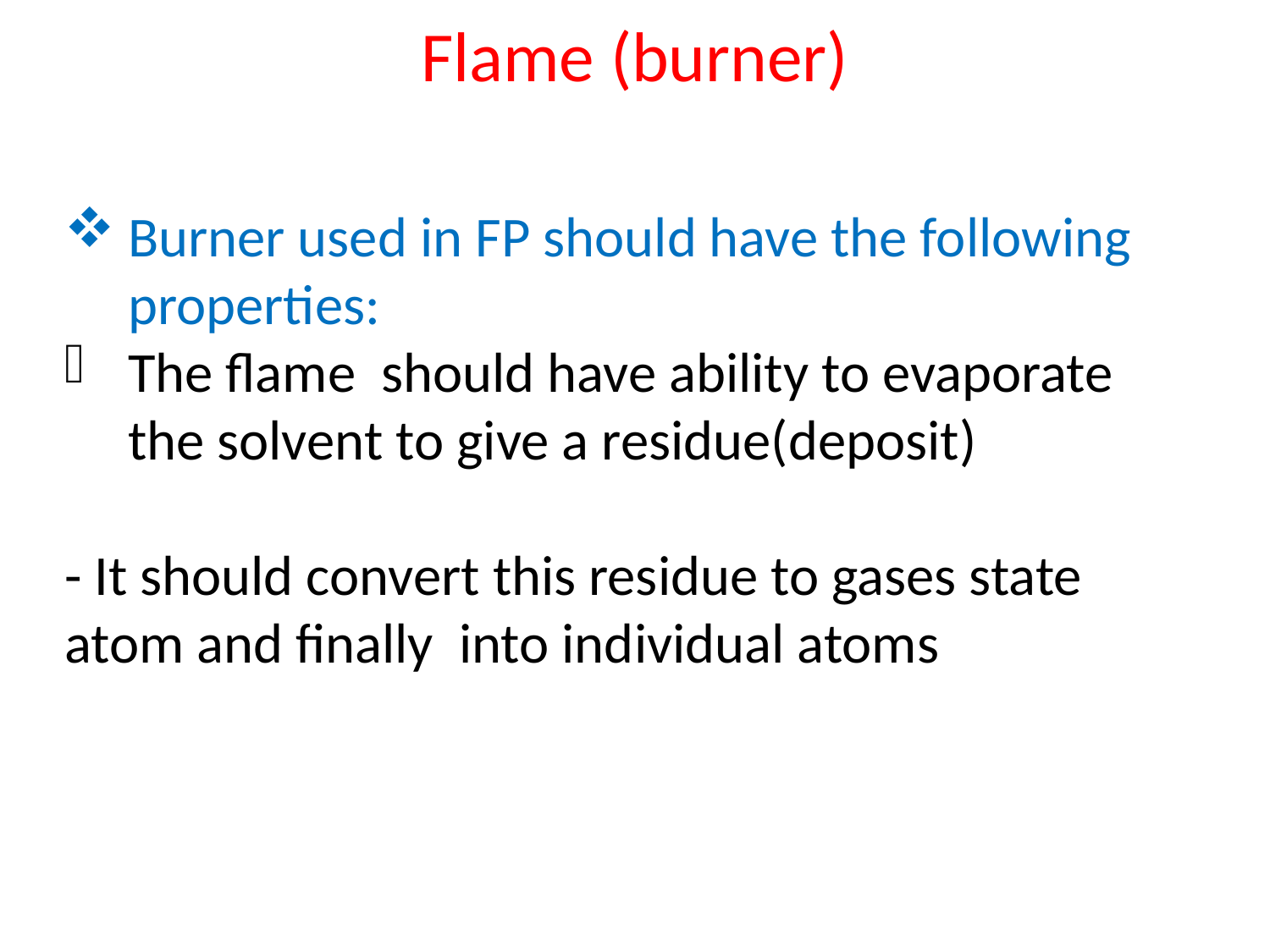

Flame (burner)
Burner used in FP should have the following properties:
The flame  should have ability to evaporate the solvent to give a residue(deposit)

- It should convert this residue to gases state atom and finally  into individual atoms